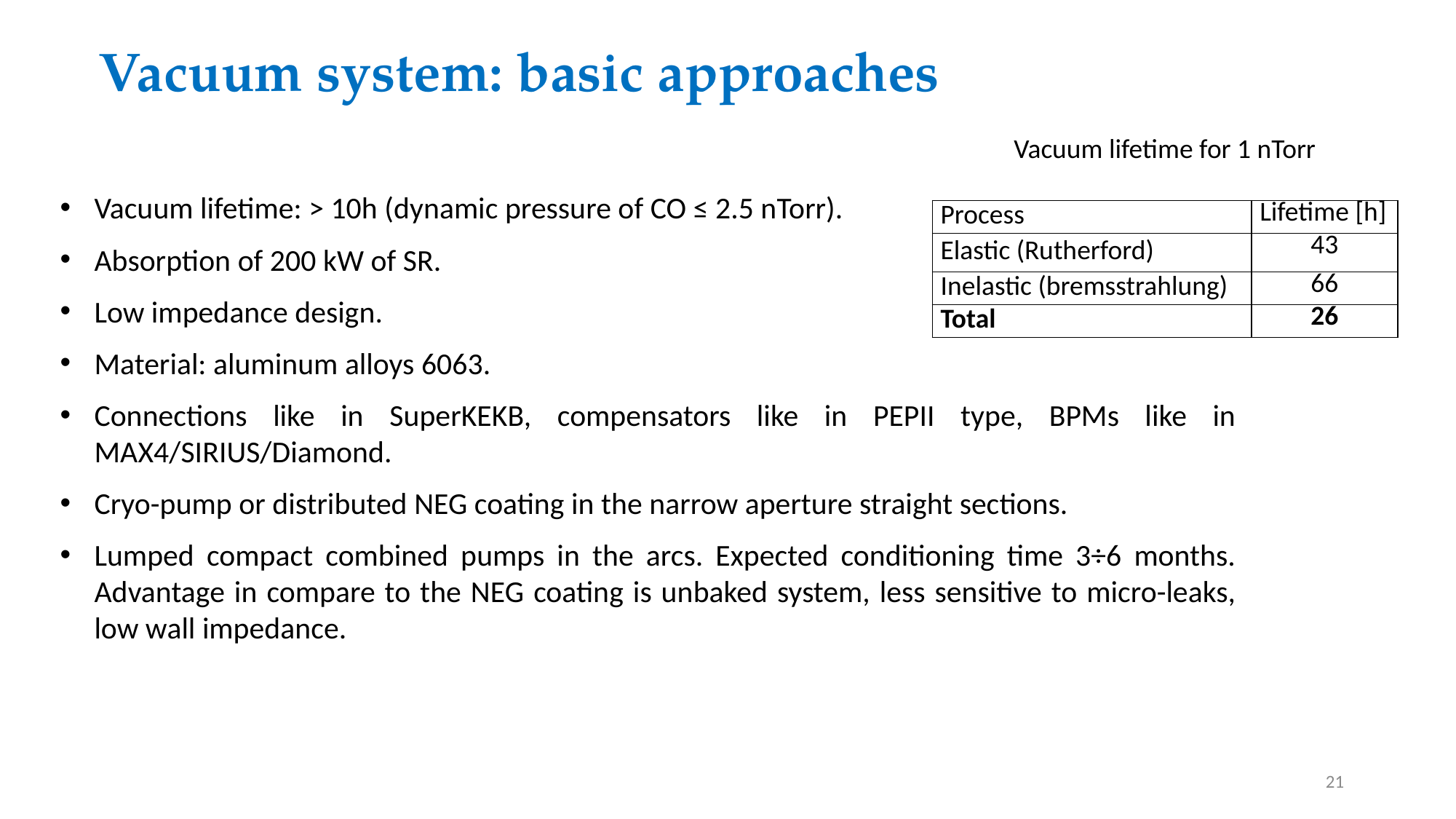

Vacuum system: basic approaches
Vacuum lifetime for 1 nTorr
Vacuum lifetime: > 10h (dynamic pressure of CO ≤ 2.5 nTorr).
Absorption of 200 kW of SR.
Low impedance design.
Material: aluminum alloys 6063.
Connections like in SuperKEKB, compensators like in PEPII type, BPMs like in MAX4/SIRIUS/Diamond.
Cryo-pump or distributed NEG coating in the narrow aperture straight sections.
Lumped compact combined pumps in the arcs. Expected conditioning time 3÷6 months. Advantage in compare to the NEG coating is unbaked system, less sensitive to micro-leaks, low wall impedance.
| Process | Lifetime [h] |
| --- | --- |
| Elastic (Rutherford) | 43 |
| Inelastic (bremsstrahlung) | 66 |
| Total | 26 |
21